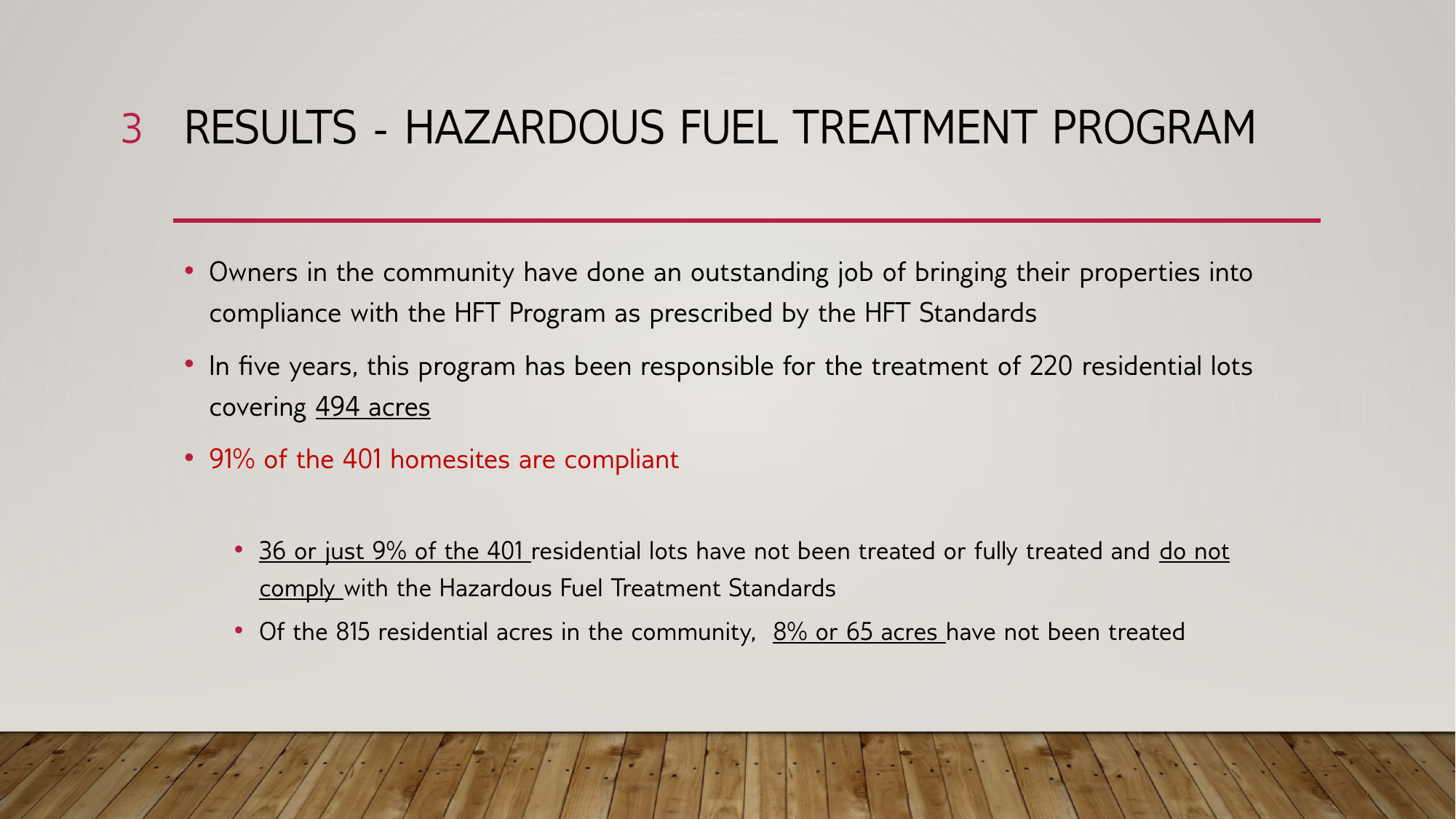

3
# Results - hazardous fuel treatment program
Owners in the community have done an outstanding job of bringing their properties into compliance with the HFT Program as prescribed by the HFT Standards
In five years, this program has been responsible for the treatment of 220 residential lots covering 494 acres
91% of the 401 homesites are compliant

36 or just 9% of the 401 residential lots have not been treated or fully treated and do not comply with the Hazardous Fuel Treatment Standards
Of the 815 residential acres in the community,  8% or 65 acres have not been treated